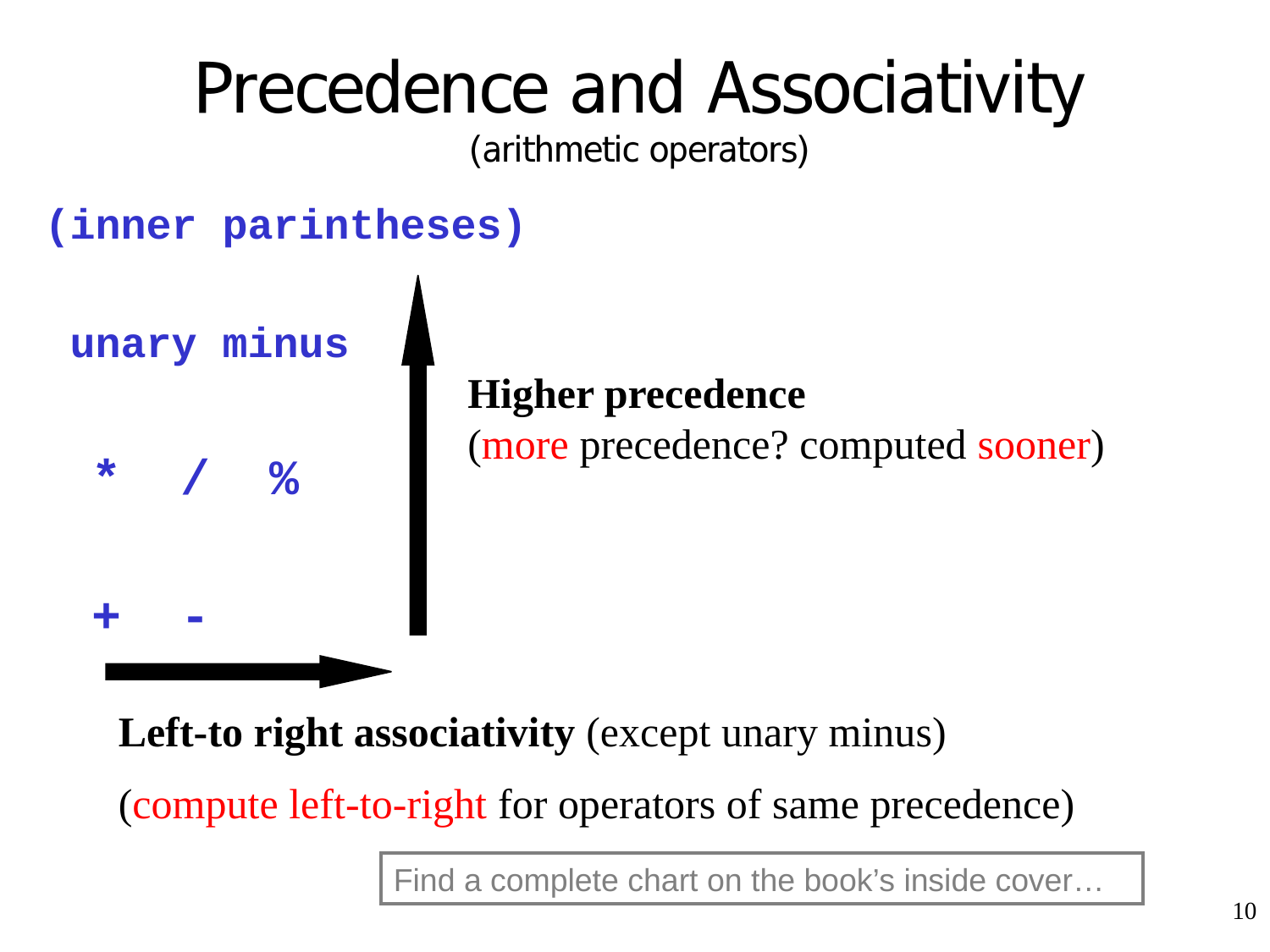

# Precedence and Associativity (arithmetic operators)
(inner parintheses)

 unary minus
*  /  %
+  -

Higher precedence
(more precedence? computed sooner)

Left-to right associativity (except unary minus)
(compute left-to-right for operators of same precedence)
Find a complete chart on the book’s inside cover…
10